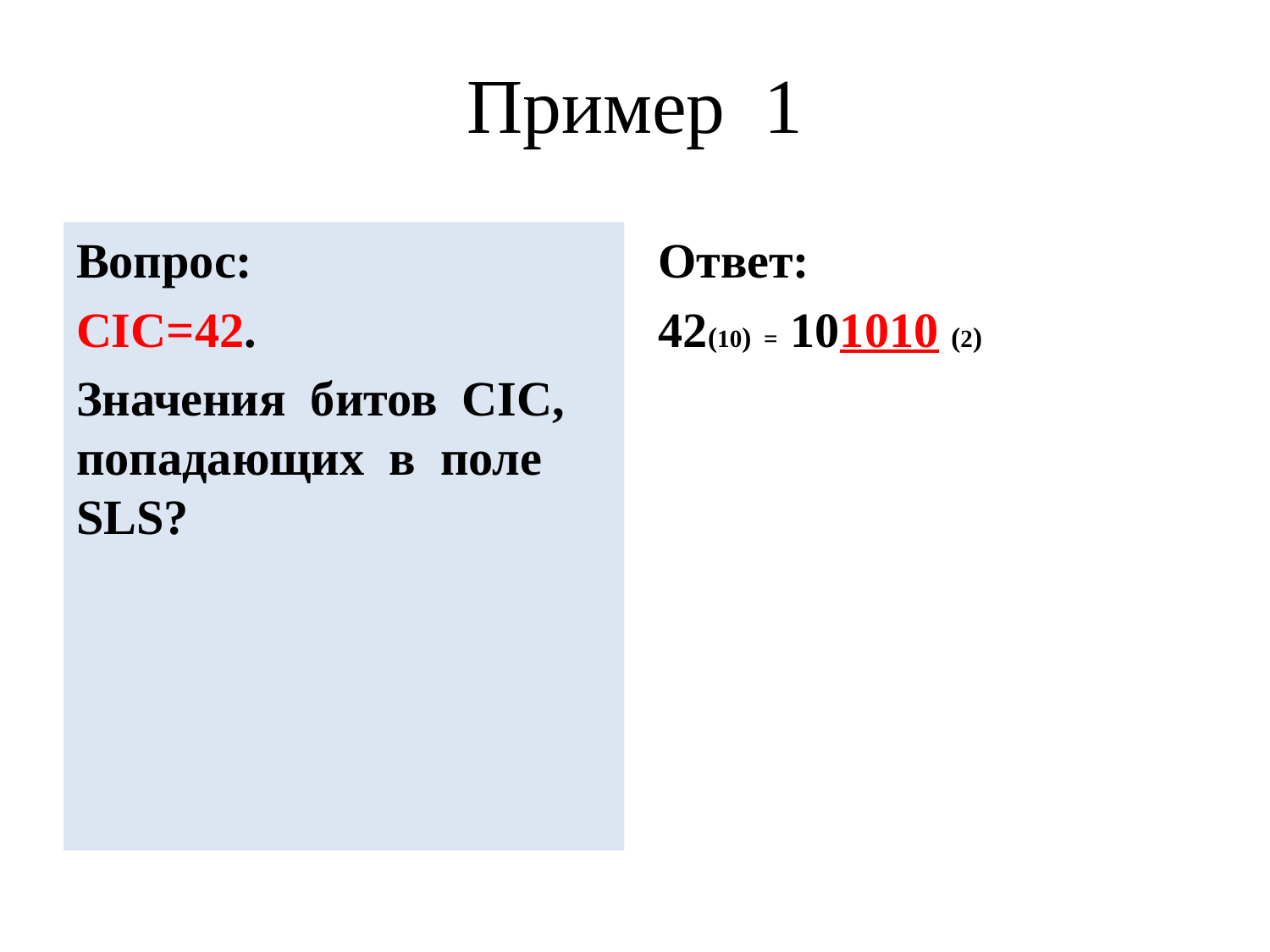

# Пример  1
Вопрос:
CIC=42.
Значения  битов  CIC, попадающих  в  поле SLS?

Ответ:
42(10)  =  101010 (2)